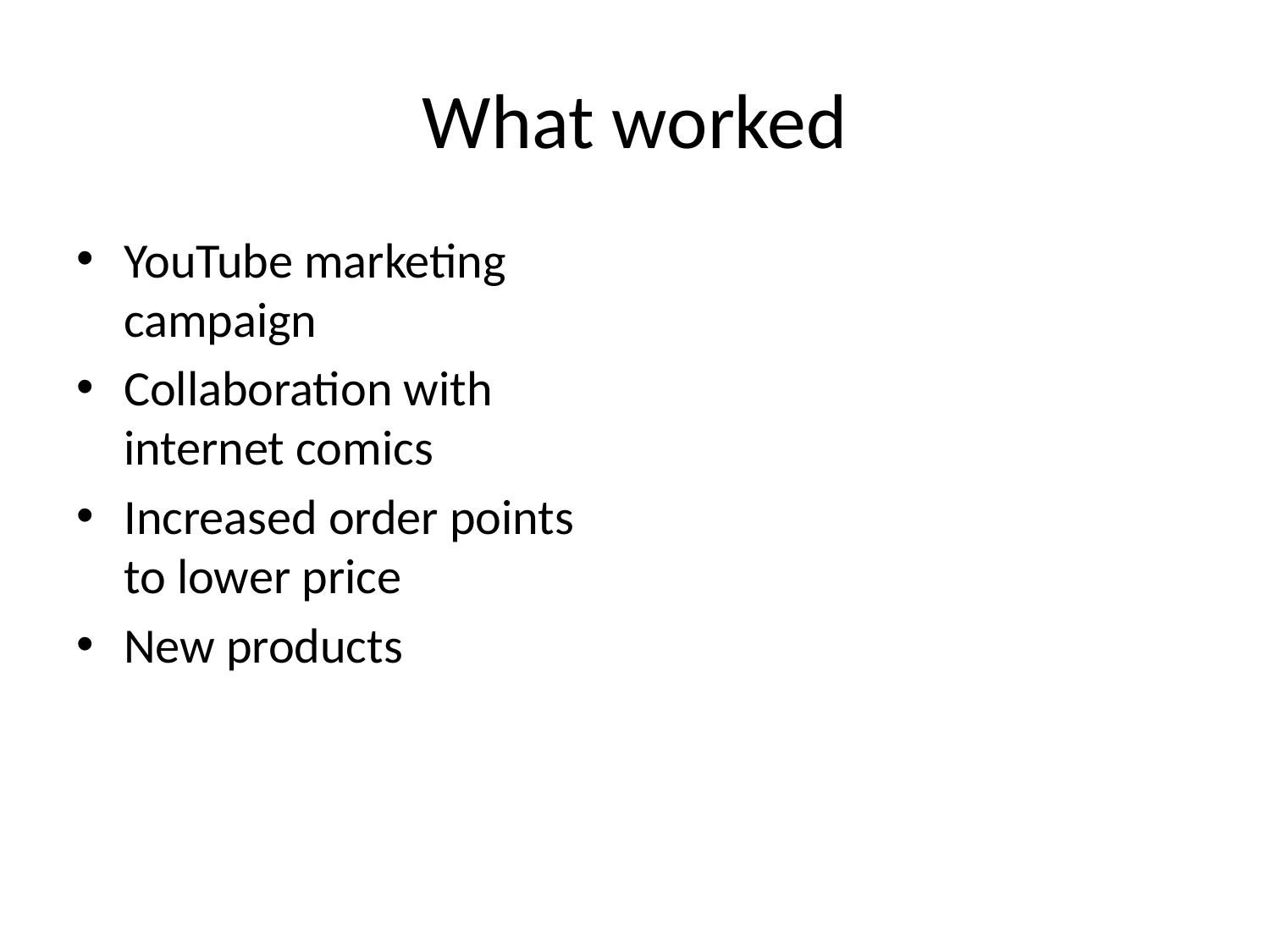

# What worked
YouTube marketing campaign
Collaboration with internet comics
Increased order points to lower price
New products